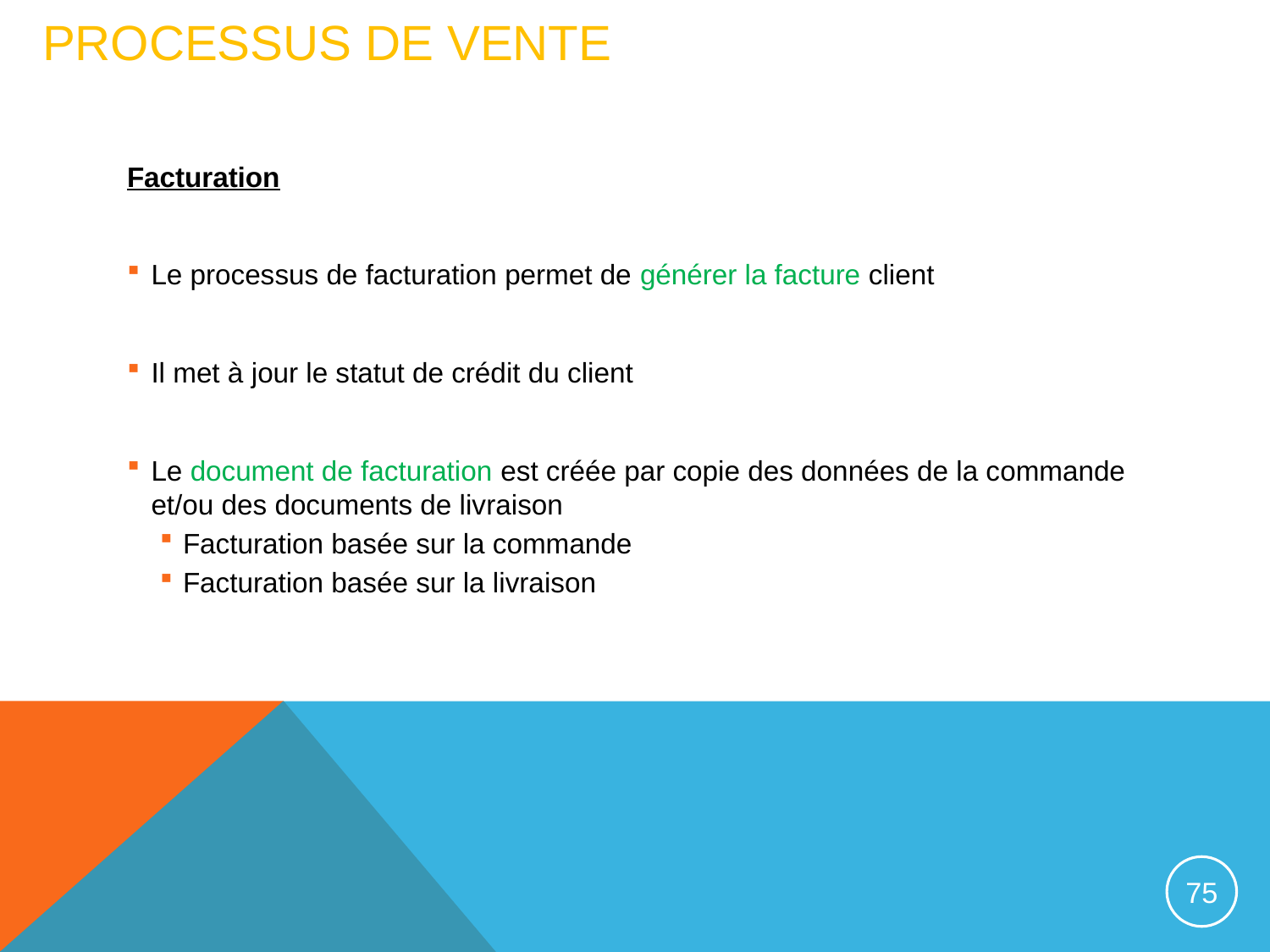

# Processus de vente
Facturation

Le processus de facturation permet de générer la facture client

Il met à jour le statut de crédit du client

Le document de facturation est créée par copie des données de la commande et/ou des documents de livraison
Facturation basée sur la commande
Facturation basée sur la livraison

75